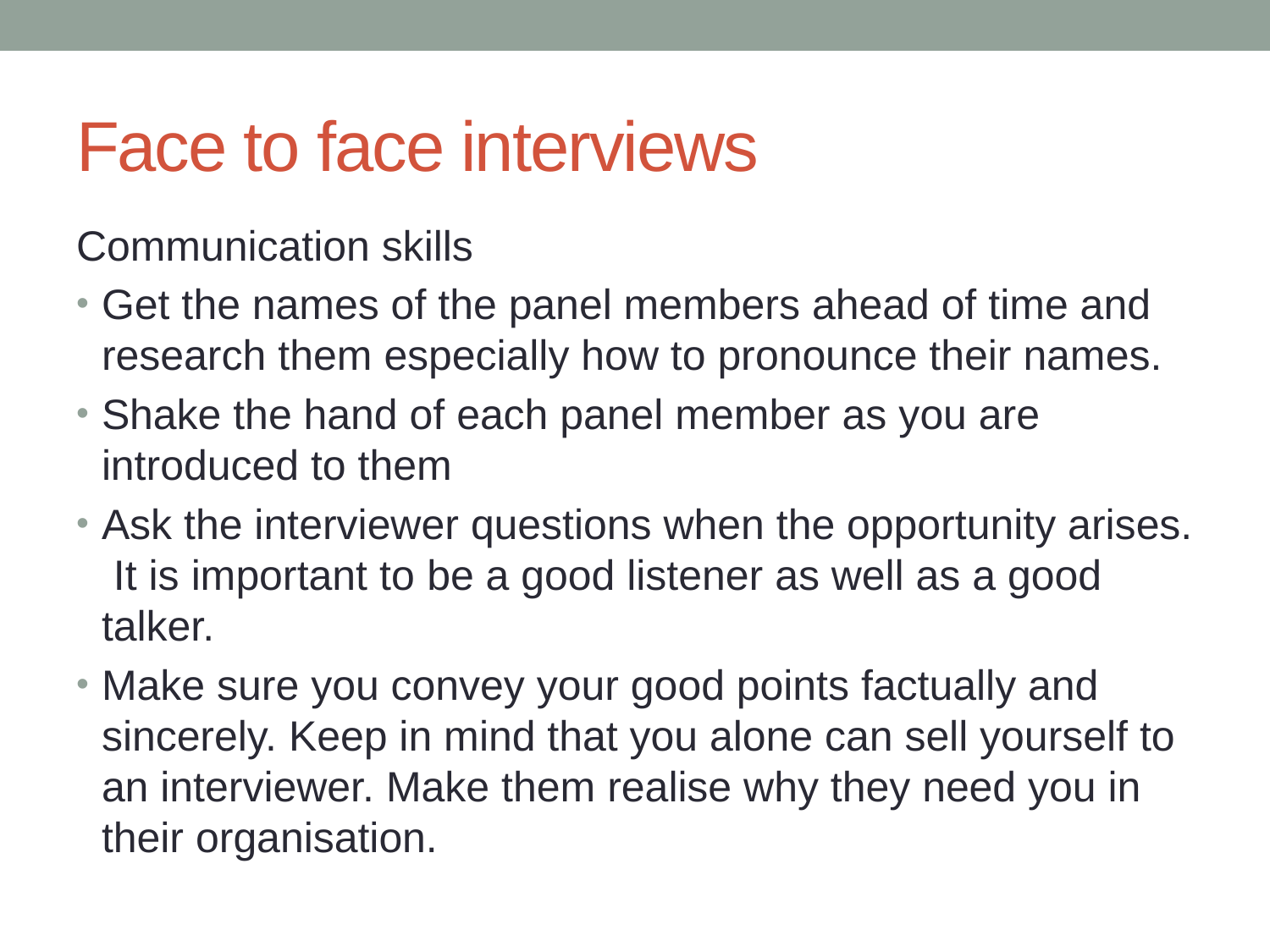

# Face to face interviews
Communication skills
Get the names of the panel members ahead of time and research them especially how to pronounce their names.
Shake the hand of each panel member as you are introduced to them
Ask the interviewer questions when the opportunity arises.  It is important to be a good listener as well as a good talker.
Make sure you convey your good points factually and sincerely. Keep in mind that you alone can sell yourself to an interviewer. Make them realise why they need you in their organisation.